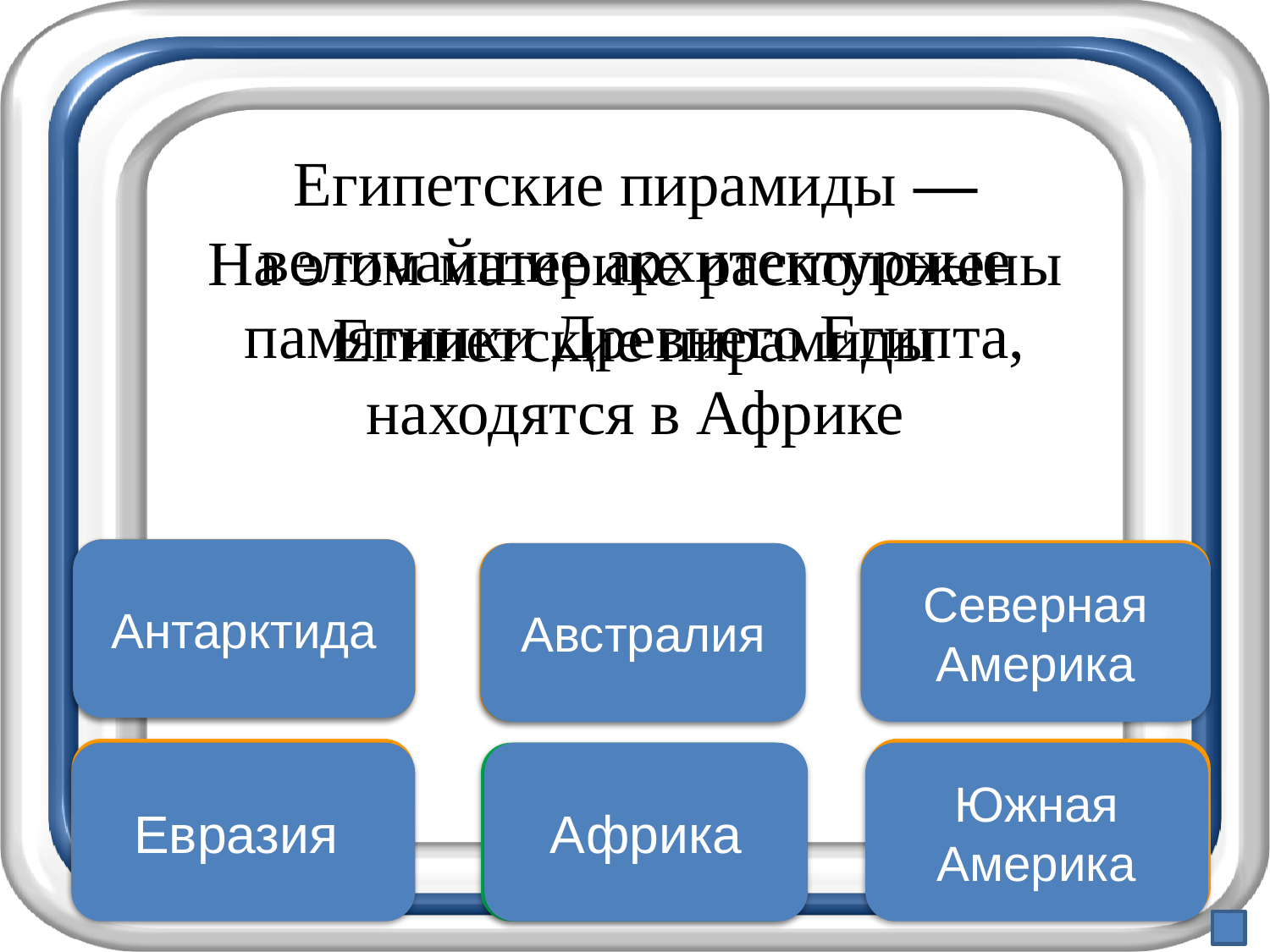

Египетские пирамиды — величайшие архитектурные памятники Древнего Египта, находятся в Африке
На этом материке расположены Египетские пирамиды
Антарктида

Подумай хорошо

Подумай хорошо
Подумай еще
Австралия

Северная Америка
Неверно
Увы, неверно
Евразия
Африка
Правильно
Южная Америка